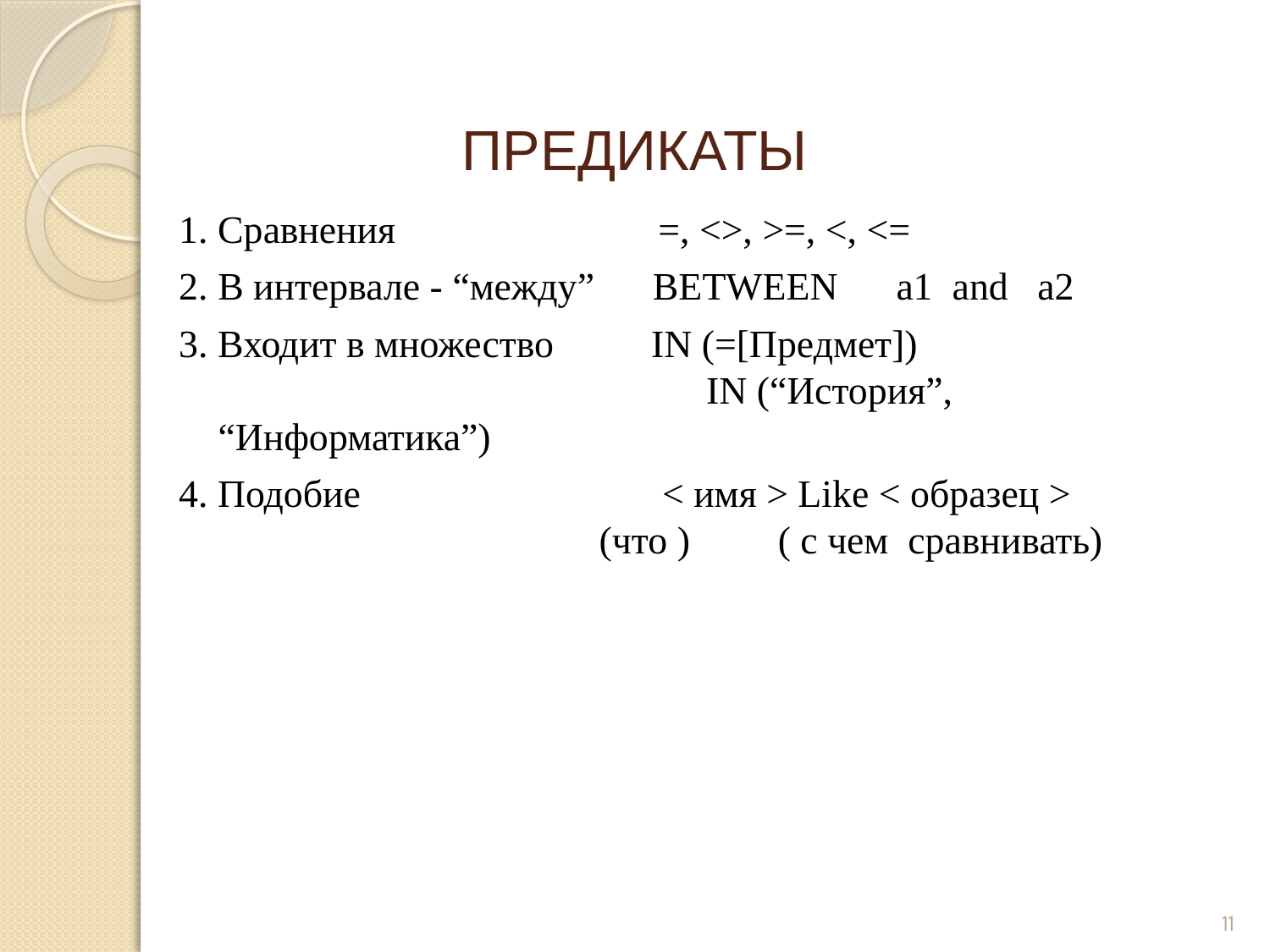

# ПРЕДИКАТЫ
1. Сравнения                           =, <>, >=, <, <=
2. В интервале - “между”      BETWEEN      a1  and   a2
3. Входит в множество          IN (=[Предмет])
			           IN (“История”, “Информатика”)
4. Подобие                               < имя > Like < образец >
                                         	(что )         ( с чем  сравнивать)

11